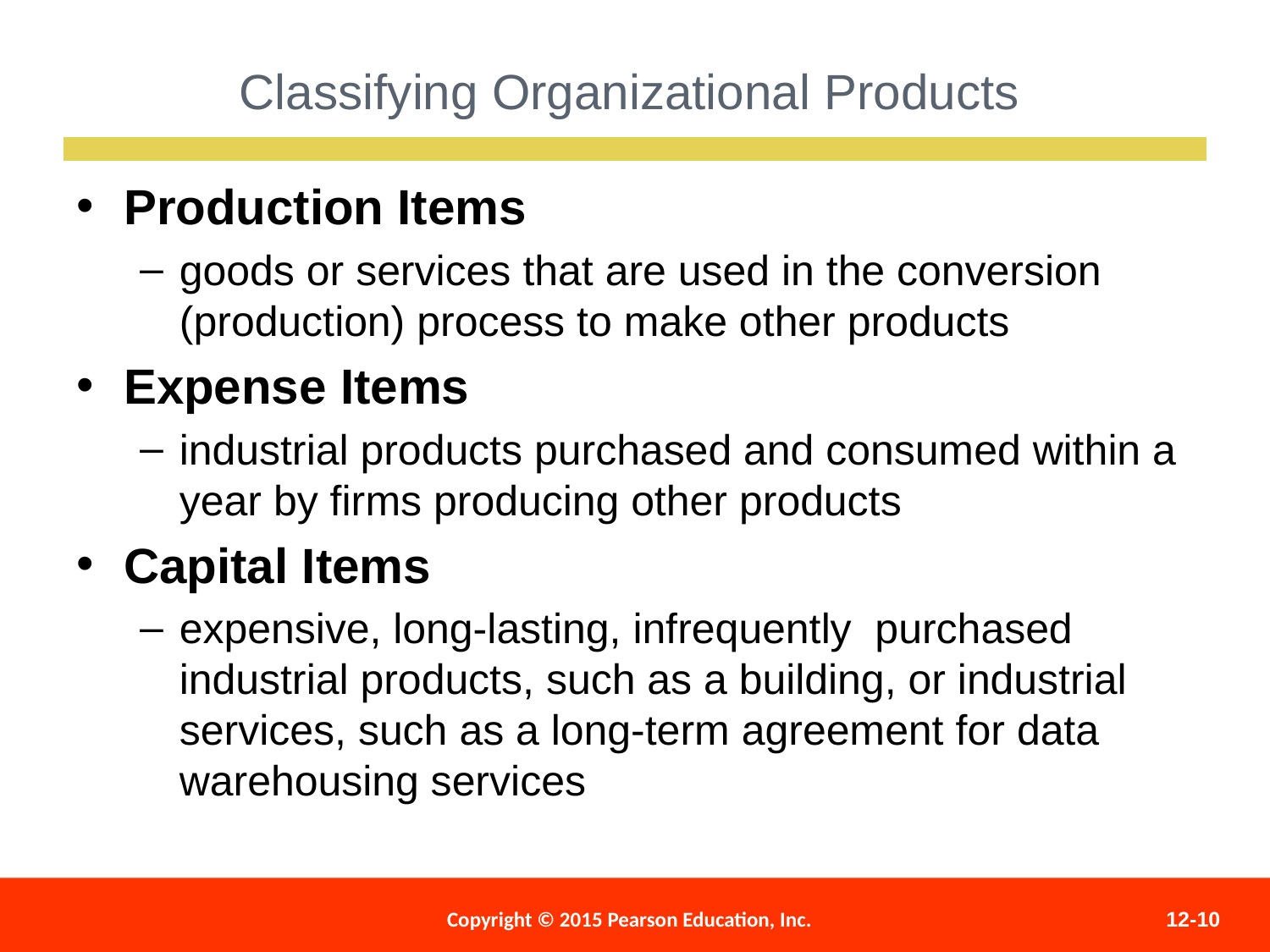

Classifying Organizational Products
Production Items
goods or services that are used in the conversion (production) process to make other products
Expense Items
industrial products purchased and consumed within a year by firms producing other products
Capital Items
expensive, long-lasting, infrequently  purchased industrial products, such as a building, or industrial services, such as a long-term agreement for data warehousing services